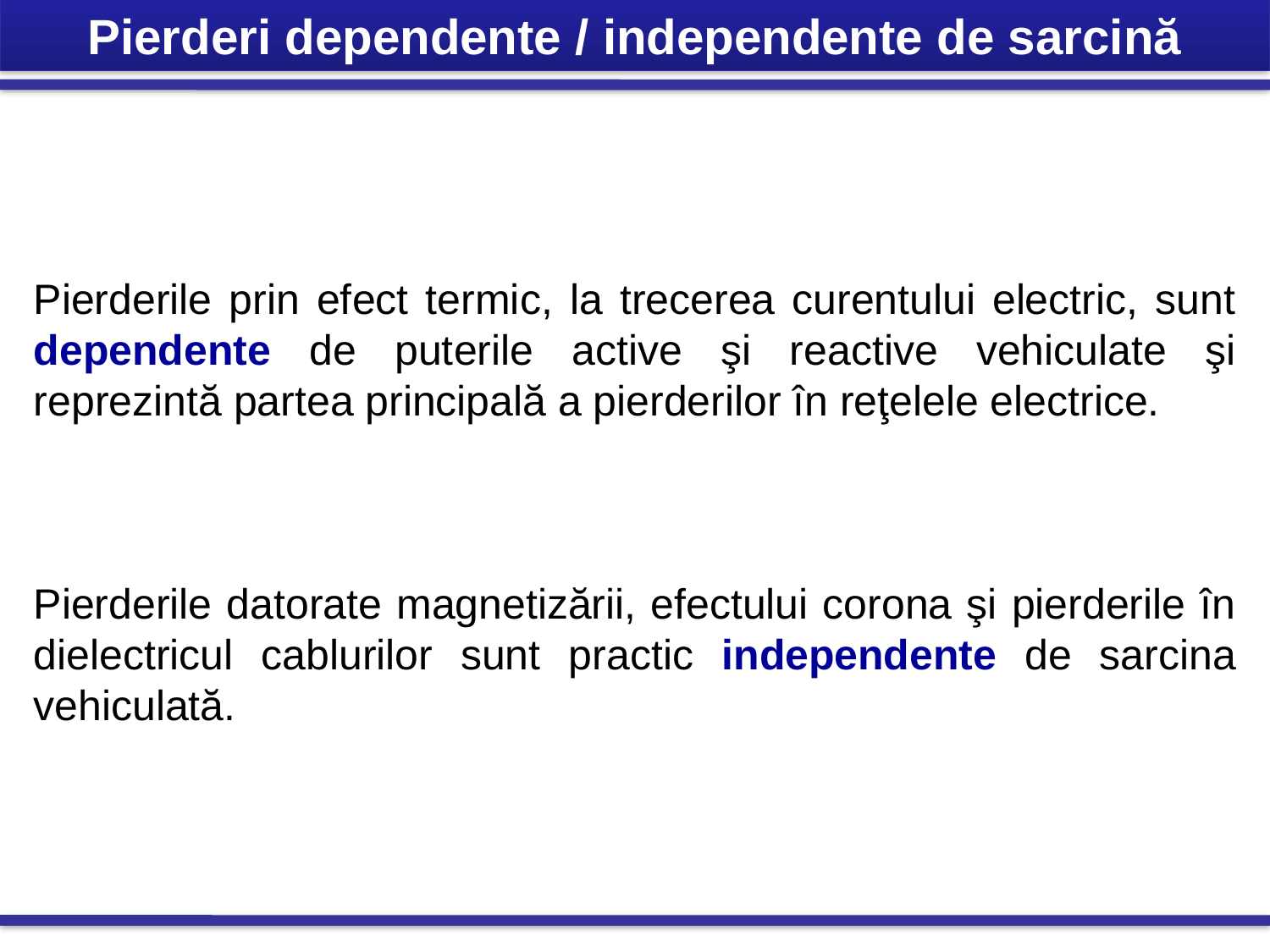

Pierderi dependente / independente de sarcină

Pierderile prin efect termic, la trecerea curentului electric, sunt dependente de puterile active şi reactive vehiculate şi reprezintă partea principală a pierderilor în reţelele electrice.

Pierderile datorate magnetizării, efectului corona şi pierderile în dielectricul cablurilor sunt practic independente de sarcina vehiculată.